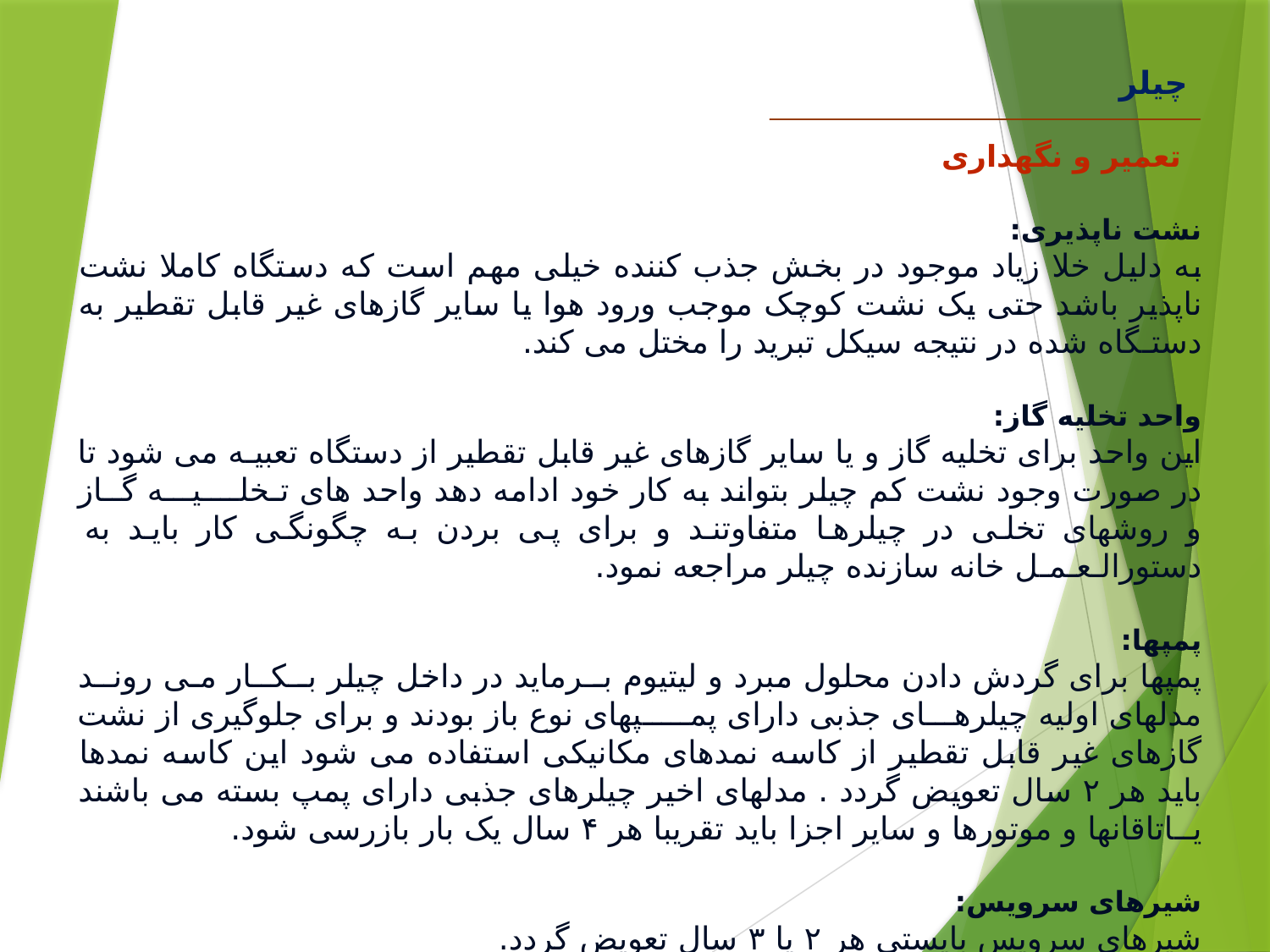

چیلر
تعمیر و نگهداری
نشت ناپذیری:
به دلیل خلا زیاد موجود در بخش جذب کننده خیلی مهم است که دستگاه کاملا نشت ناپذیر باشد حتی یک نشت کوچک موجب ورود هوا یا سایر گازهای غیر قابل تقطیر به دستـگاه شده در نتیجه سیکل تبرید را مختل می کند.

واحد تخلیه گاز:
این واحد برای تخلیه گاز و یا سایر گازهای غیر قابل تقطیر از دستگاه تعبیـه می شود تا در صورت وجود نشت کم چیلر بتواند به کار خود ادامه دهد واحد های تـخلــــیـــه گــاز و روشهای تخلی در چیلرها متفاوتند و برای پی بردن به چگونگی کار باید به دستورالـعـمـل خانه سازنده چیلر مراجعه نمود.

پمپ‏ها:
پمپ‏ها برای گردش دادن محلول مبرد و لیتیوم بــرماید در داخل چیلر بــکــار مـی رونــد مدلهای اولیه چیلرهـــای جذبی دارای پمـــــپهای نوع باز بودند و برای جلوگیری از نشت گازهای غیر قابل تقطیر از کاسه نمدهای مکانیکی استفاده می شود این کاسه نمدها باید هر ۲ سال تعویض گردد . مدلهای اخیر چیلرهای جذبی دارای پمپ بسته می باشند یــاتاقانها و موتورها و سایر اجزا باید تقریبا هر ۴ سال یک بار بازرسی شود.

شیرهای سرویس:
شیرهای سرویس بایستی هر ۲ یا ۳ سال تعویض گردد.